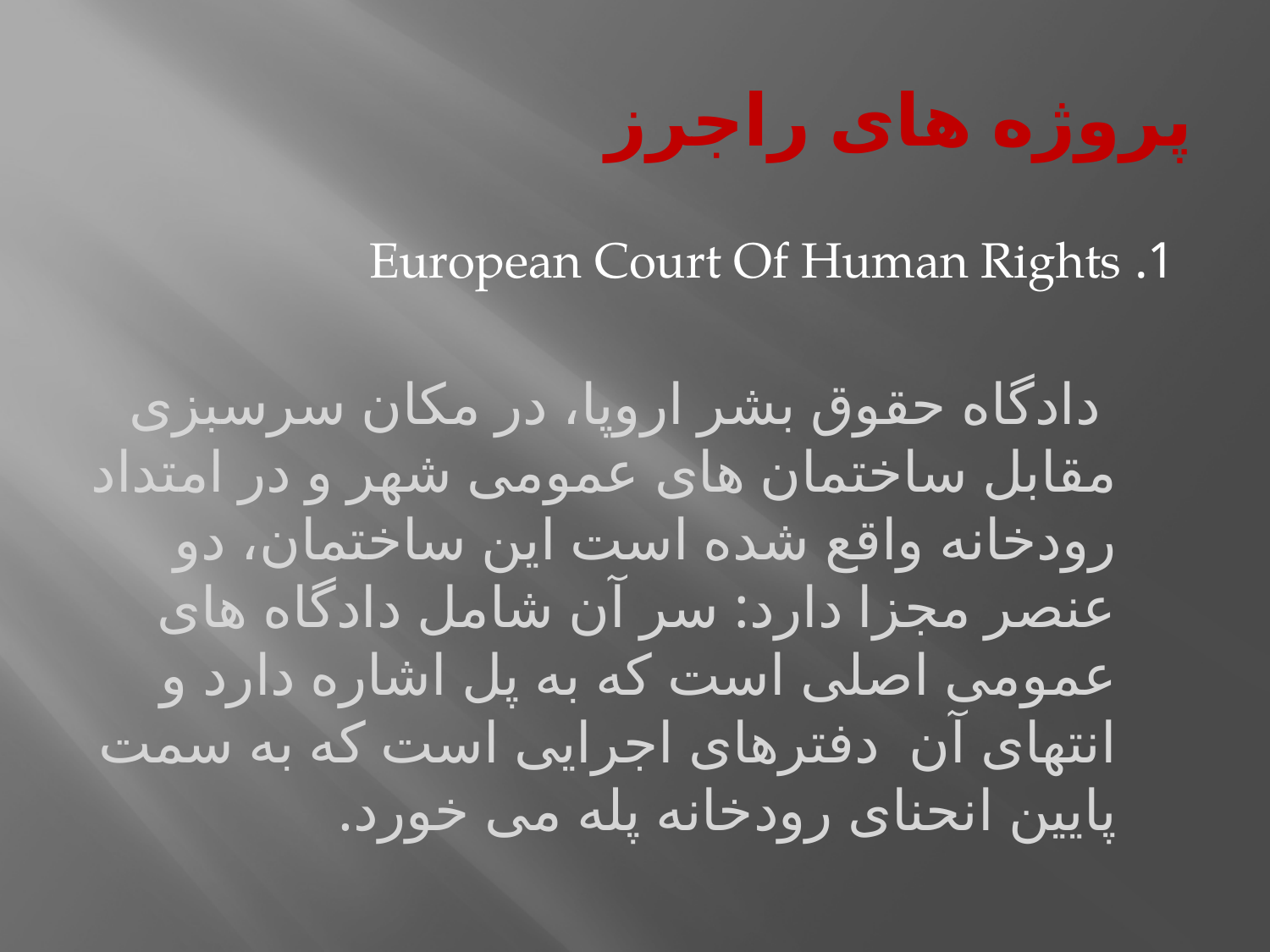

# پروژه های راجرز
1. European Court Of Human Rights

     دادگاه حقوق بشر اروپا، در مکان سرسبزی مقابل ساختمان های عمومی شهر و در امتداد رودخانه واقع شده است این ساختمان، دو عنصر مجزا دارد: سر آن شامل دادگاه های عمومی اصلی است که به پل اشاره دارد و انتهای آن  دفترهای اجرایی است که به سمت پایین انحنای رودخانه پله می خورد.